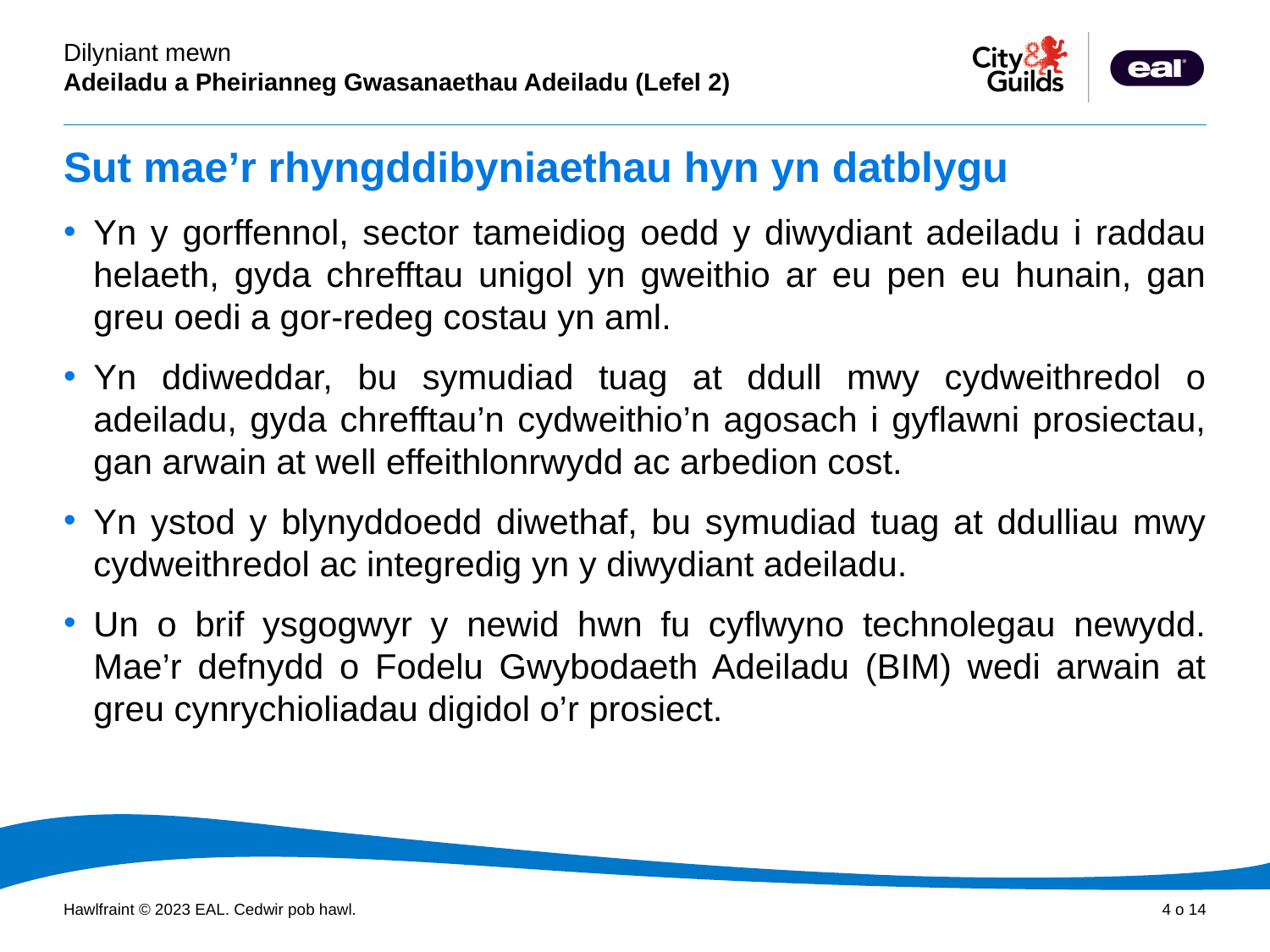

# Sut mae’r rhyngddibyniaethau hyn yn datblygu
Yn y gorffennol, sector tameidiog oedd y diwydiant adeiladu i raddau helaeth, gyda chrefftau unigol yn gweithio ar eu pen eu hunain, gan greu oedi a gor-redeg costau yn aml.
Yn ddiweddar, bu symudiad tuag at ddull mwy cydweithredol o adeiladu, gyda chrefftau’n cydweithio’n agosach i gyflawni prosiectau, gan arwain at well effeithlonrwydd ac arbedion cost.
Yn ystod y blynyddoedd diwethaf, bu symudiad tuag at ddulliau mwy cydweithredol ac integredig yn y diwydiant adeiladu.
Un o brif ysgogwyr y newid hwn fu cyflwyno technolegau newydd. Mae’r defnydd o Fodelu Gwybodaeth Adeiladu (BIM) wedi arwain at greu cynrychioliadau digidol o’r prosiect.